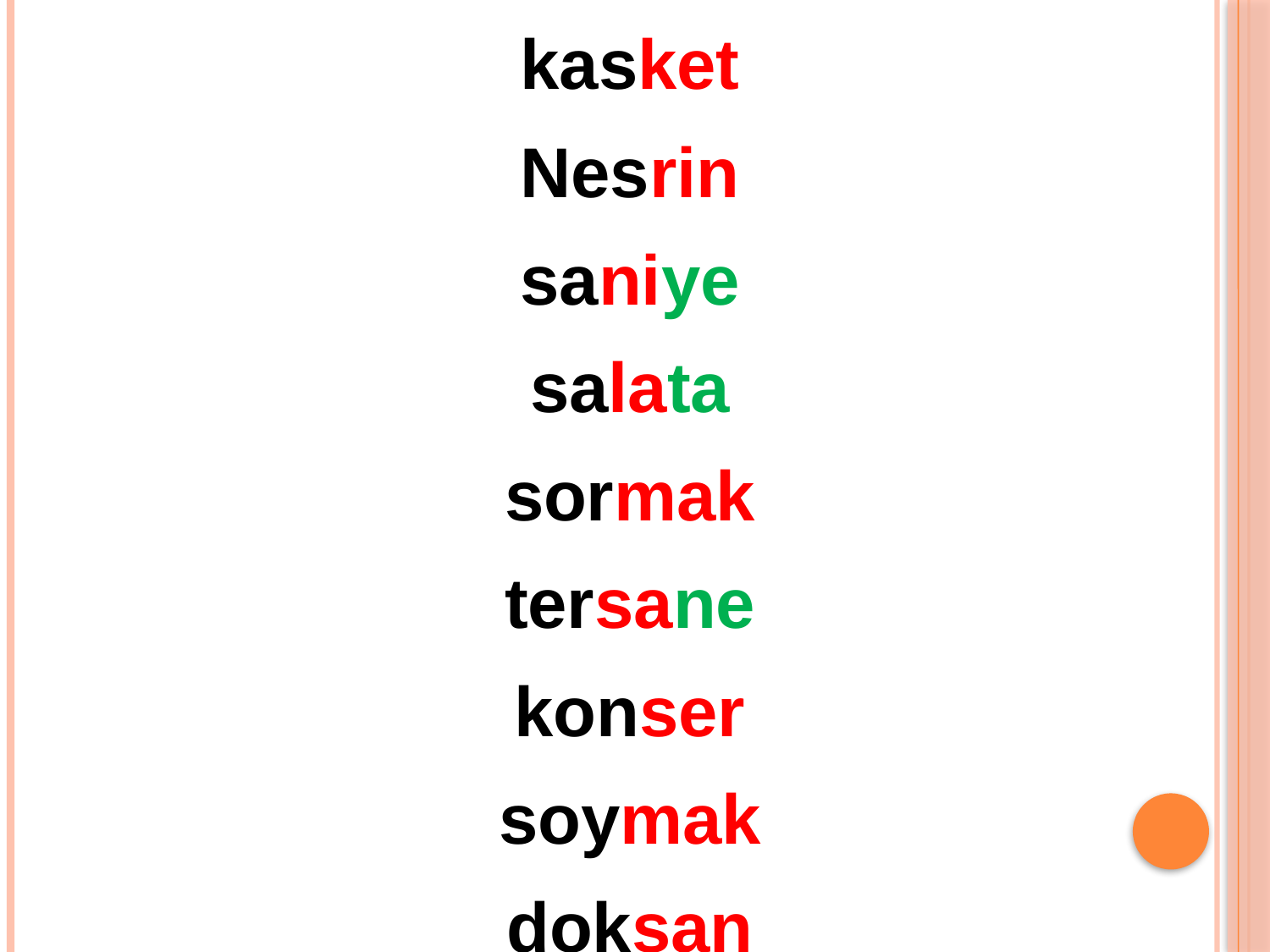

kasket
Nesrin
saniye
salata
sormak
tersane
konser
soymak
doksan